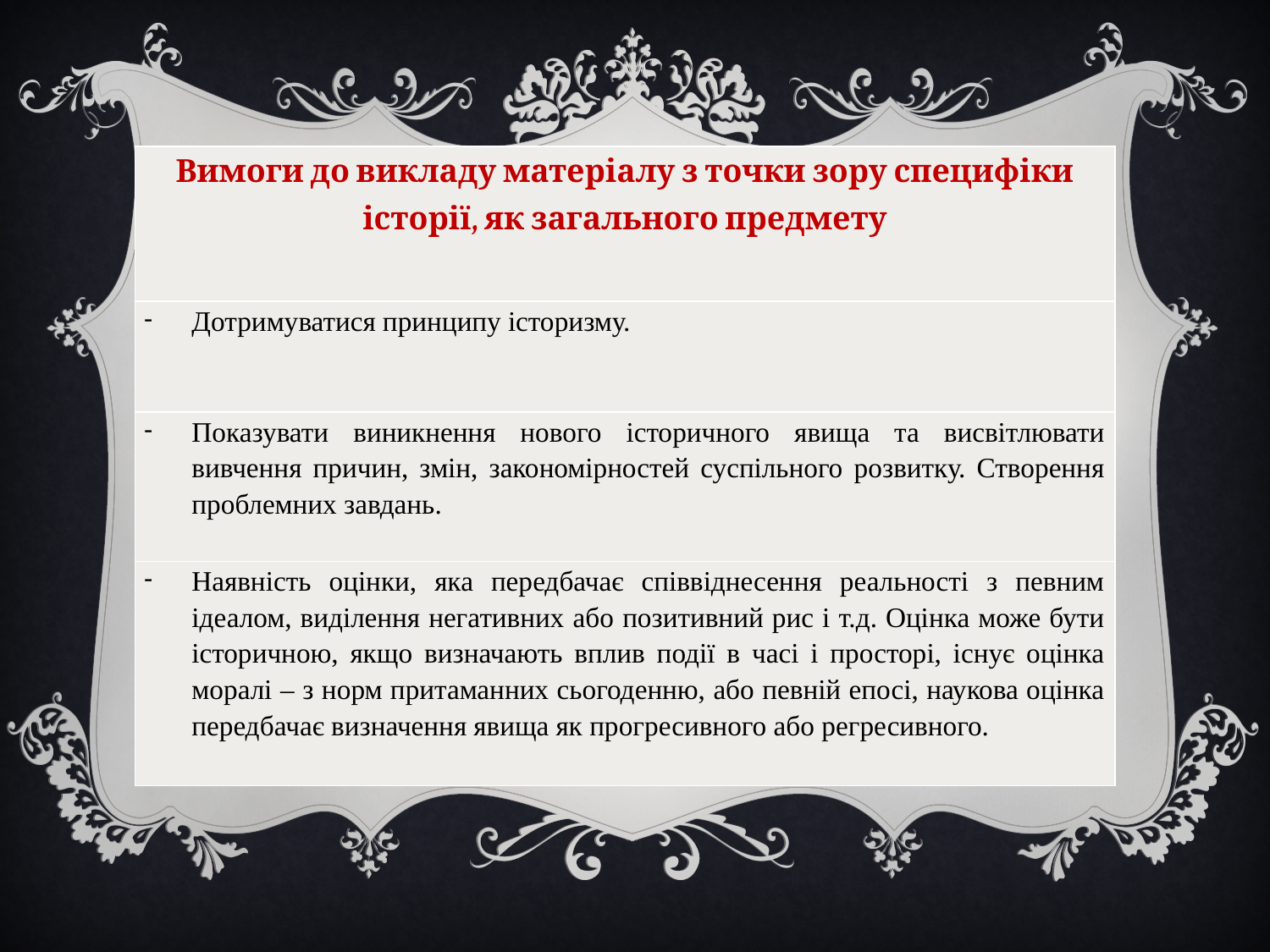

| Вимоги до викладу матеріалу з точки зору специфіки історії, як загального предмету |
| --- |
| Дотримуватися принципу історизму. |
| Показувати виникнення нового історичного явища та висвітлювати вивчення причин, змін, закономірностей суспільного розвитку. Створення проблемних завдань. |
| Наявність оцінки, яка передбачає співвіднесення реальності з певним ідеалом, виділення негативних або позитивний рис і т.д. Оцінка може бути історичною, якщо визначають вплив події в часі і просторі, існує оцінка моралі – з норм притаманних сьогоденню, або певній епосі, наукова оцінка передбачає визначення явища як прогресивного або регресивного. |